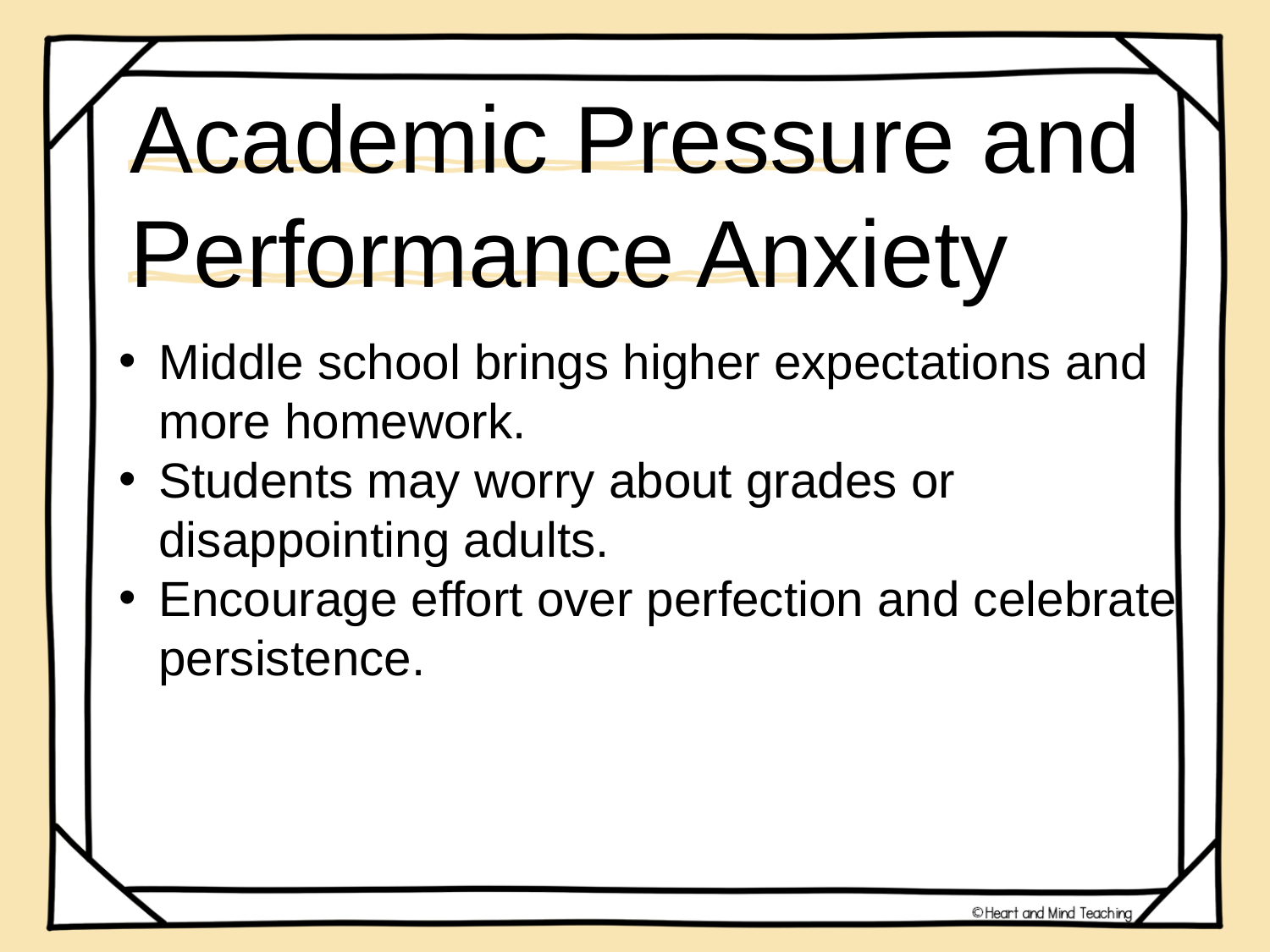

Academic Pressure and Performance Anxiety
Middle school brings higher expectations and more homework.
Students may worry about grades or disappointing adults.
Encourage effort over perfection and celebrate persistence.